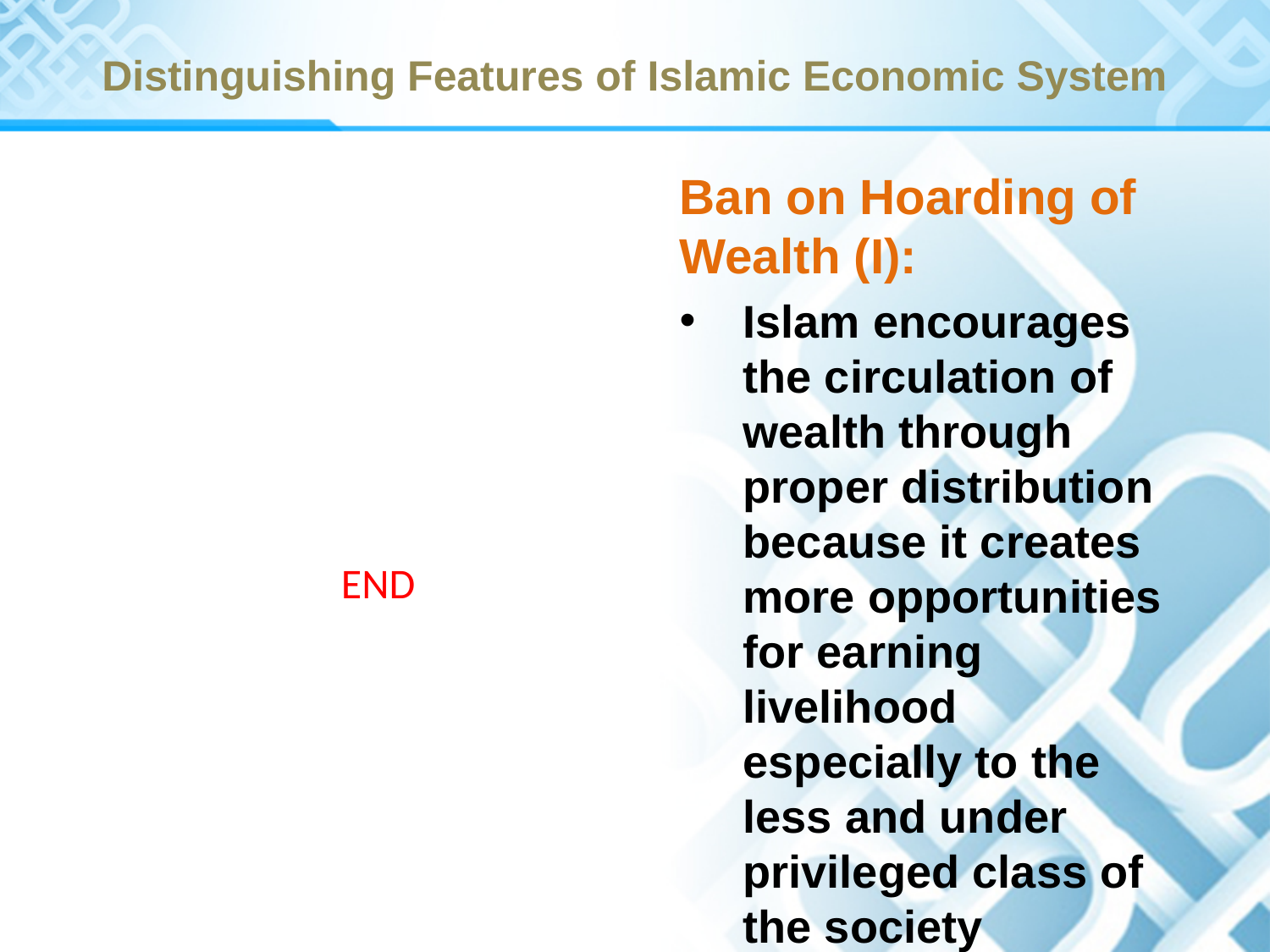

Distinguishing Features of Islamic Economic System
Ban on Hoarding of Wealth (I):
Islam encourages the circulation of wealth through proper distribution because it creates more opportunities for earning livelihood especially to the less and under privileged class of the society
END